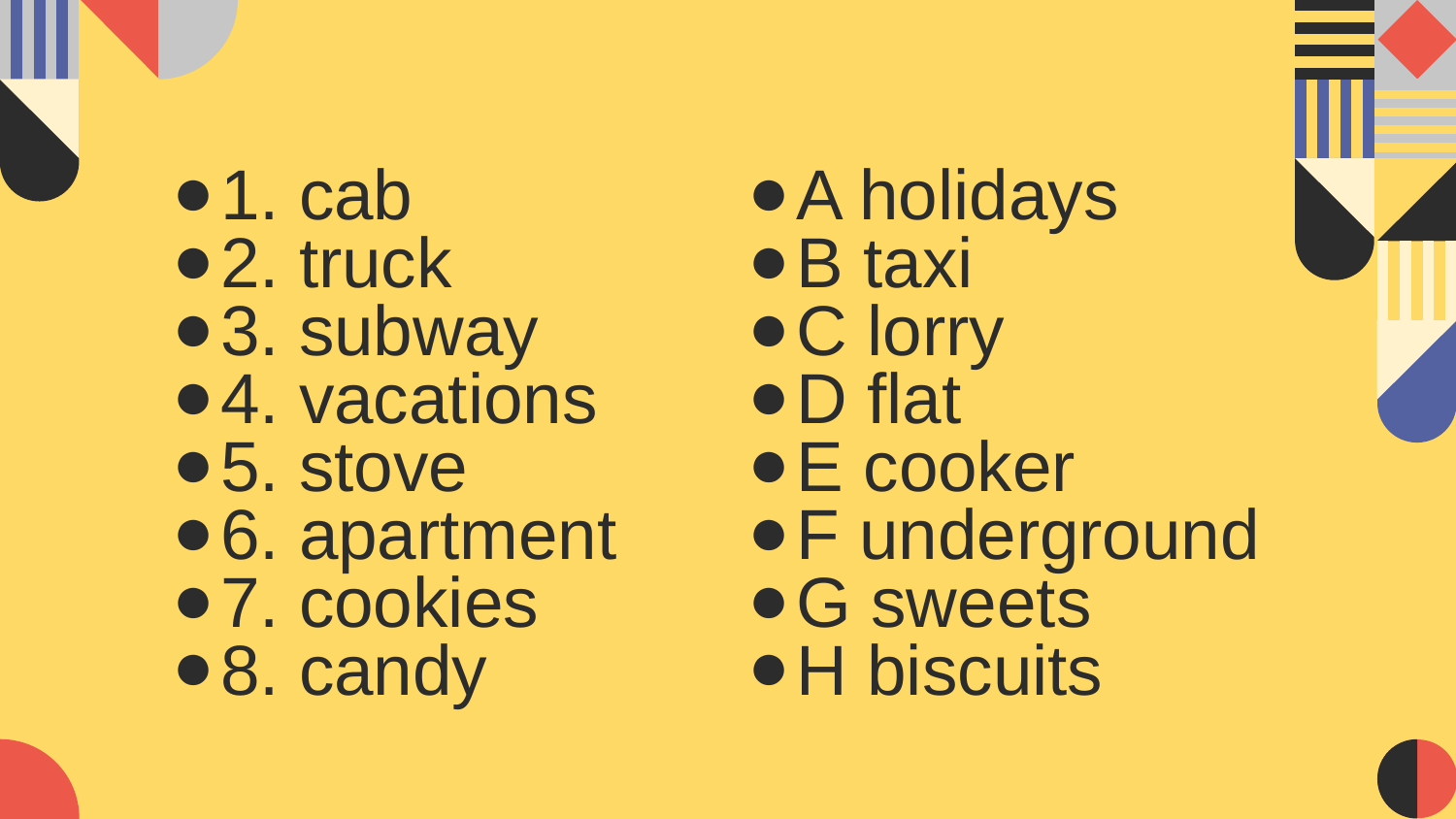

#

1. cab
2. truck
3. subway
4. vacations
5. stove
6. apartment
7. cookies
8. candy

A holidays
B taxi
C lorry
D flat
E cooker
F underground
G sweets
H biscuits